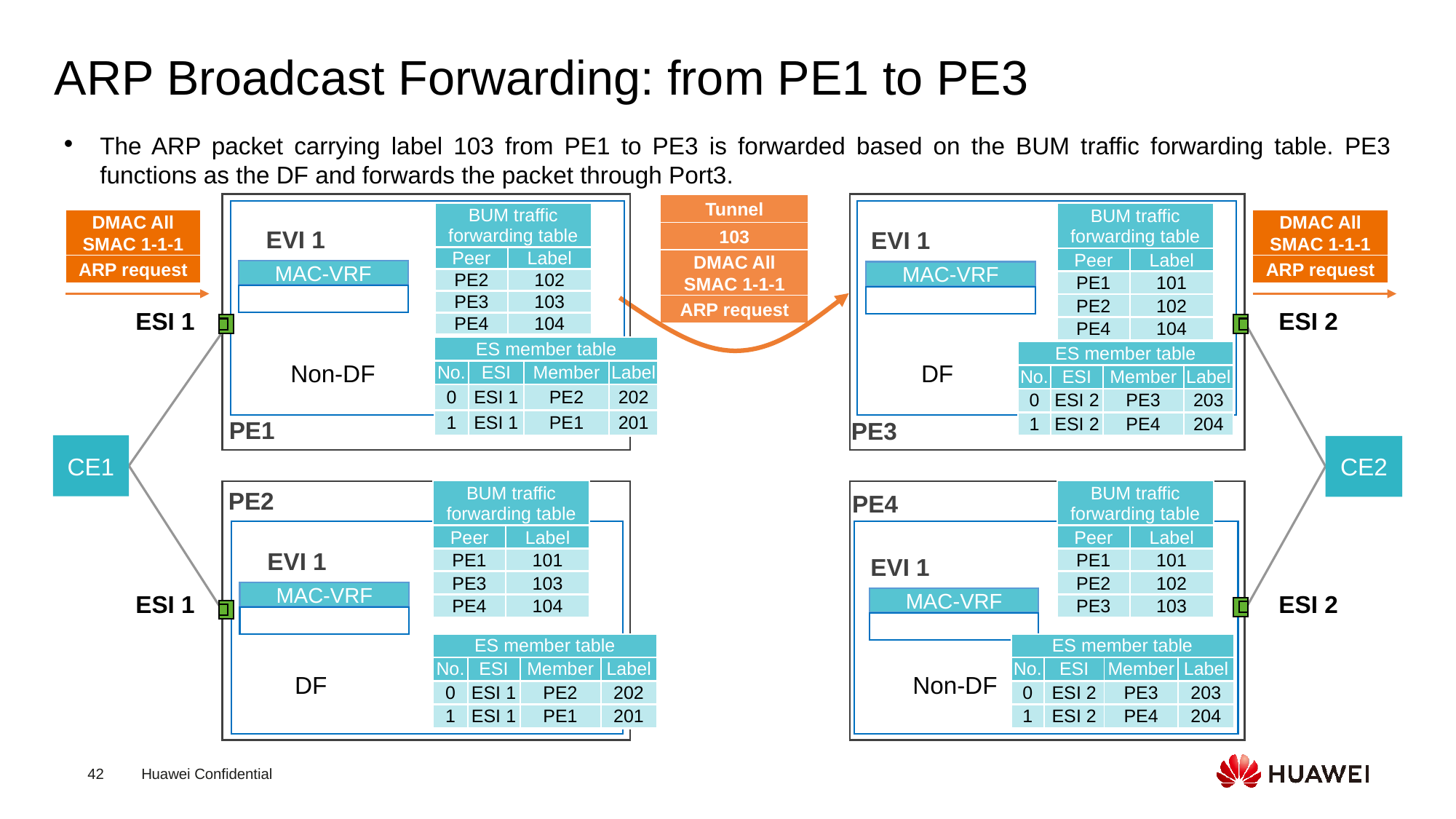

# ARP Broadcast Forwarding: from PE1 to PE3
The ARP packet carrying label 103 from PE1 to PE3 is forwarded based on the BUM traffic forwarding table. PE3 functions as the DF and forwards the packet through Port3.

Tunnel
103
DMAC All
SMAC 1-1-1
ARP request

| BUM traffic forwarding table |  |
| --- | --- |
| Peer | Label |
| PE2 | 102 |
| PE3 | 103 |
| PE4 | 104 |
| BUM traffic forwarding table |  |
| --- | --- |
| Peer | Label |
| PE1 | 101 |
| PE2 | 102 |
| PE4 | 104 |
DMAC All
SMAC 1-1-1
ARP request
DMAC All
SMAC 1-1-1
ARP request
EVI 1
EVI 1
MAC-VRF
MAC-VRF

ESI 1
ESI 2

| ES member table |  |  |  |
| --- | --- | --- | --- |
| No. | ESI | Member | Label |
| 0 | ESI 1 | PE2 | 202 |
| 1 | ESI 1 | PE1 | 201 |
| ES member table |  |  |  |
| --- | --- | --- | --- |
| No. | ESI | Member | Label |
| 0 | ESI 2 | PE3 | 203 |
| 1 | ESI 2 | PE4 | 204 |
Non-DF
DF
PE1
PE3
CE1
CE2
PE2
| BUM traffic forwarding table |  |
| --- | --- |
| Peer | Label |
| PE1 | 101 |
| PE3 | 103 |
| PE4 | 104 |
| BUM traffic forwarding table |  |
| --- | --- |
| Peer | Label |
| PE1 | 101 |
| PE2 | 102 |
| PE3 | 103 |

PE4

EVI 1
EVI 1
MAC-VRF
ESI 1
ESI 2
MAC-VRF

| ES member table |  |  |  |
| --- | --- | --- | --- |
| No. | ESI | Member | Label |
| 0 | ESI 1 | PE2 | 202 |
| 1 | ESI 1 | PE1 | 201 |
| ES member table |  |  |  |
| --- | --- | --- | --- |
| No. | ESI | Member | Label |
| 0 | ESI 2 | PE3 | 203 |
| 1 | ESI 2 | PE4 | 204 |
DF
Non-DF